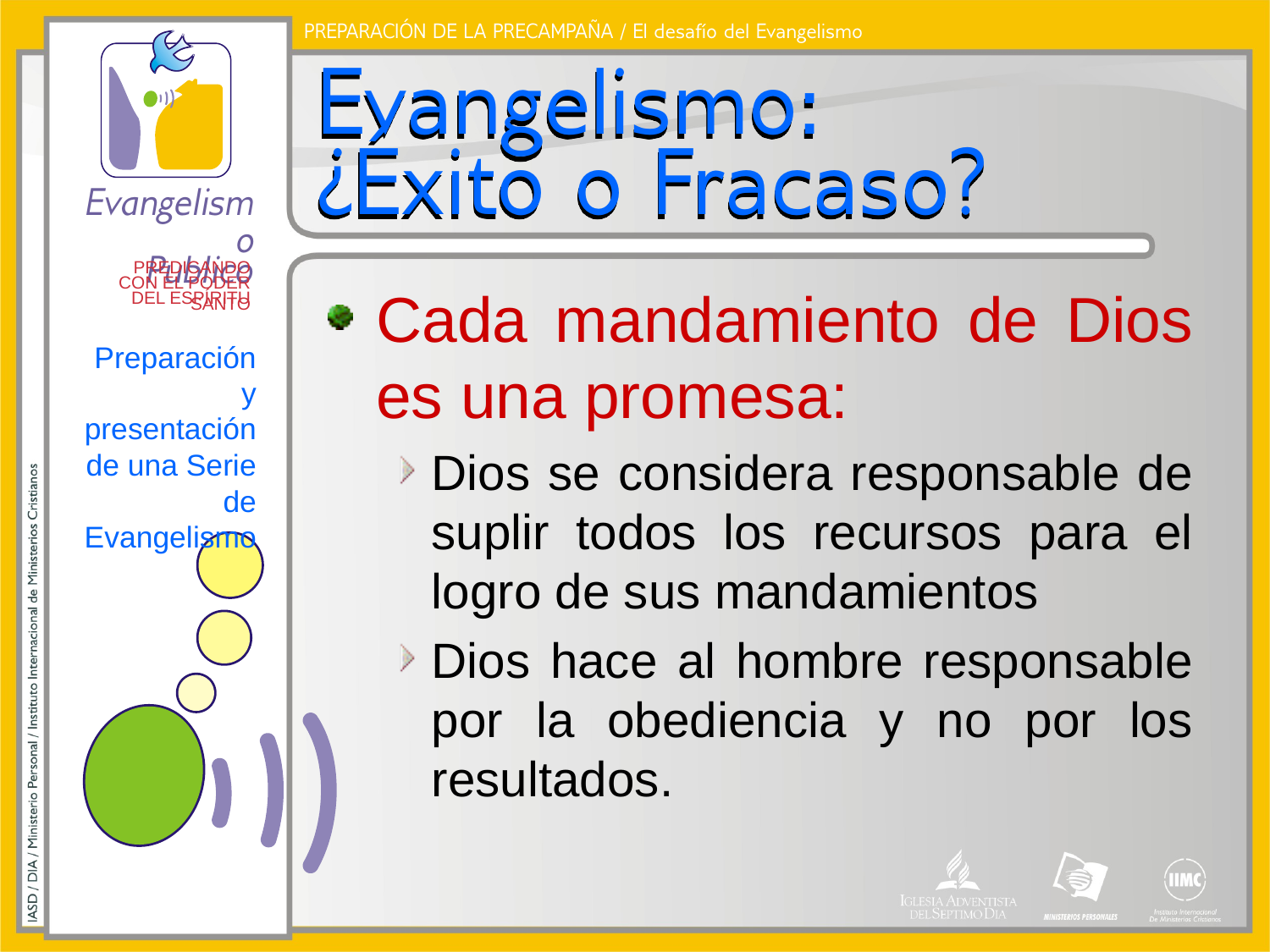

PREPARACIÓN DE LA PRECAMPAÑA / El desafío del Evangelismo
# Evangelismo: ¿Éxito o Fracaso?
Cada mandamiento de Dios es una promesa:
Dios se considera responsable de suplir todos los recursos para el logro de sus mandamientos
Dios hace al hombre responsable por la obediencia y no por los resultados.